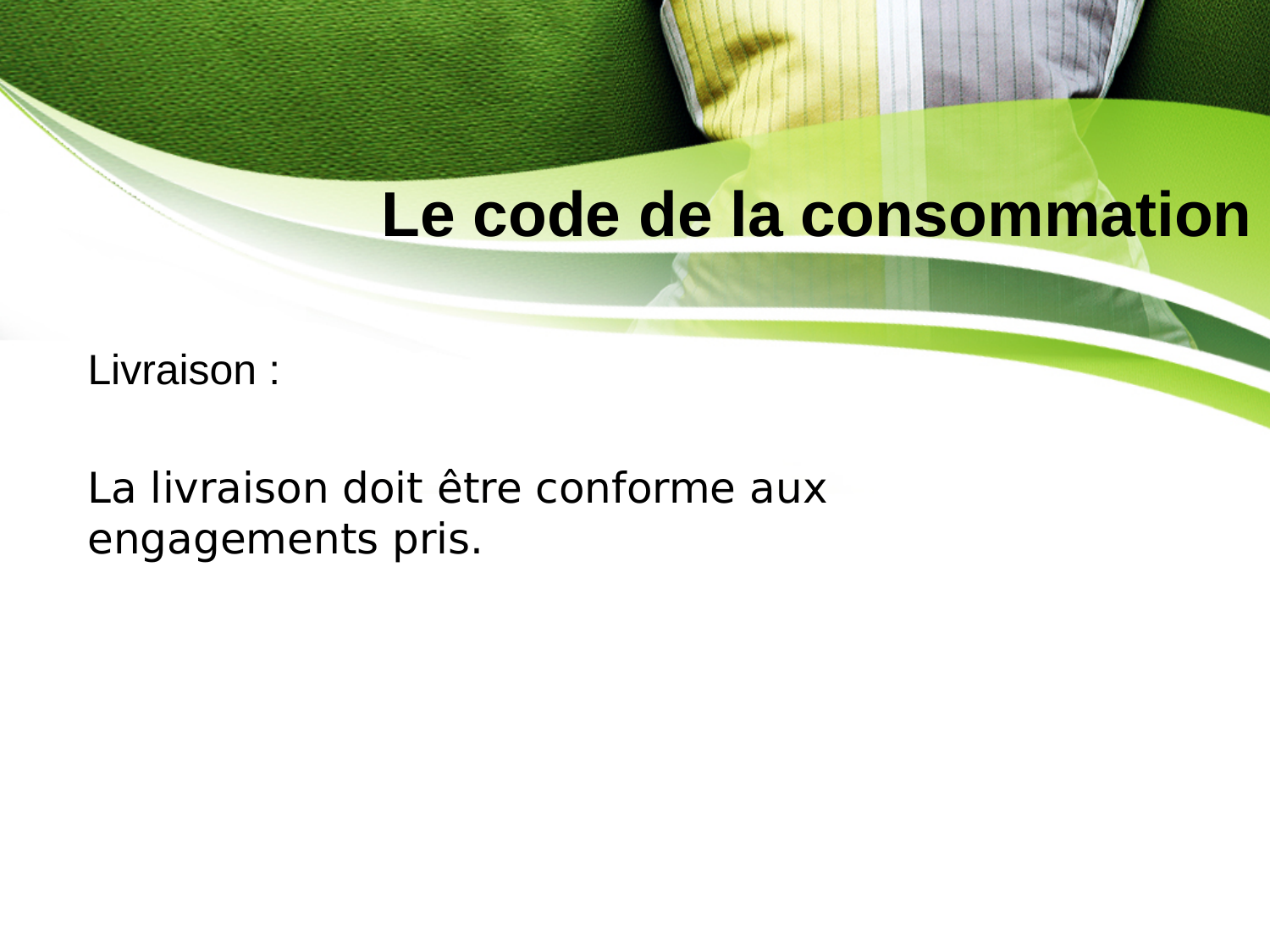

# Le code de la consommation
Livraison :

La livraison doit être conforme aux engagements pris.